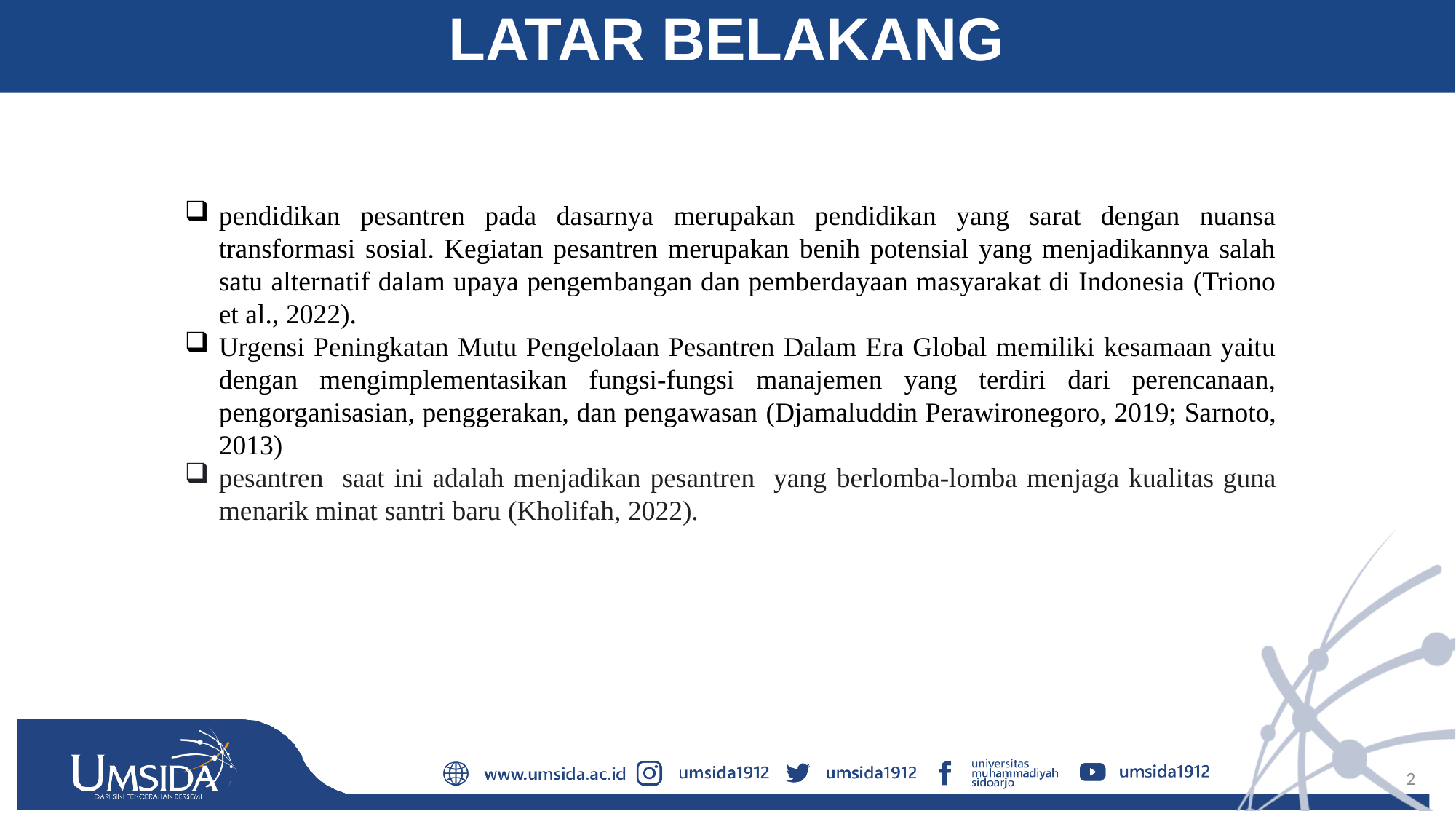

LATAR BELAKANG

pendidikan pesantren pada dasarnya merupakan pendidikan yang sarat dengan nuansa transformasi sosial. Kegiatan pesantren merupakan benih potensial yang menjadikannya salah satu alternatif dalam upaya pengembangan dan pemberdayaan masyarakat di Indonesia (Triono et al., 2022).
Urgensi Peningkatan Mutu Pengelolaan Pesantren Dalam Era Global memiliki kesamaan yaitu dengan mengimplementasikan fungsi-fungsi manajemen yang terdiri dari perencanaan, pengorganisasian, penggerakan, dan pengawasan (Djamaluddin Perawironegoro, 2019; Sarnoto, 2013)
pesantren  saat ini adalah menjadikan pesantren  yang berlomba-lomba menjaga kualitas guna menarik minat santri baru (Kholifah, 2022).